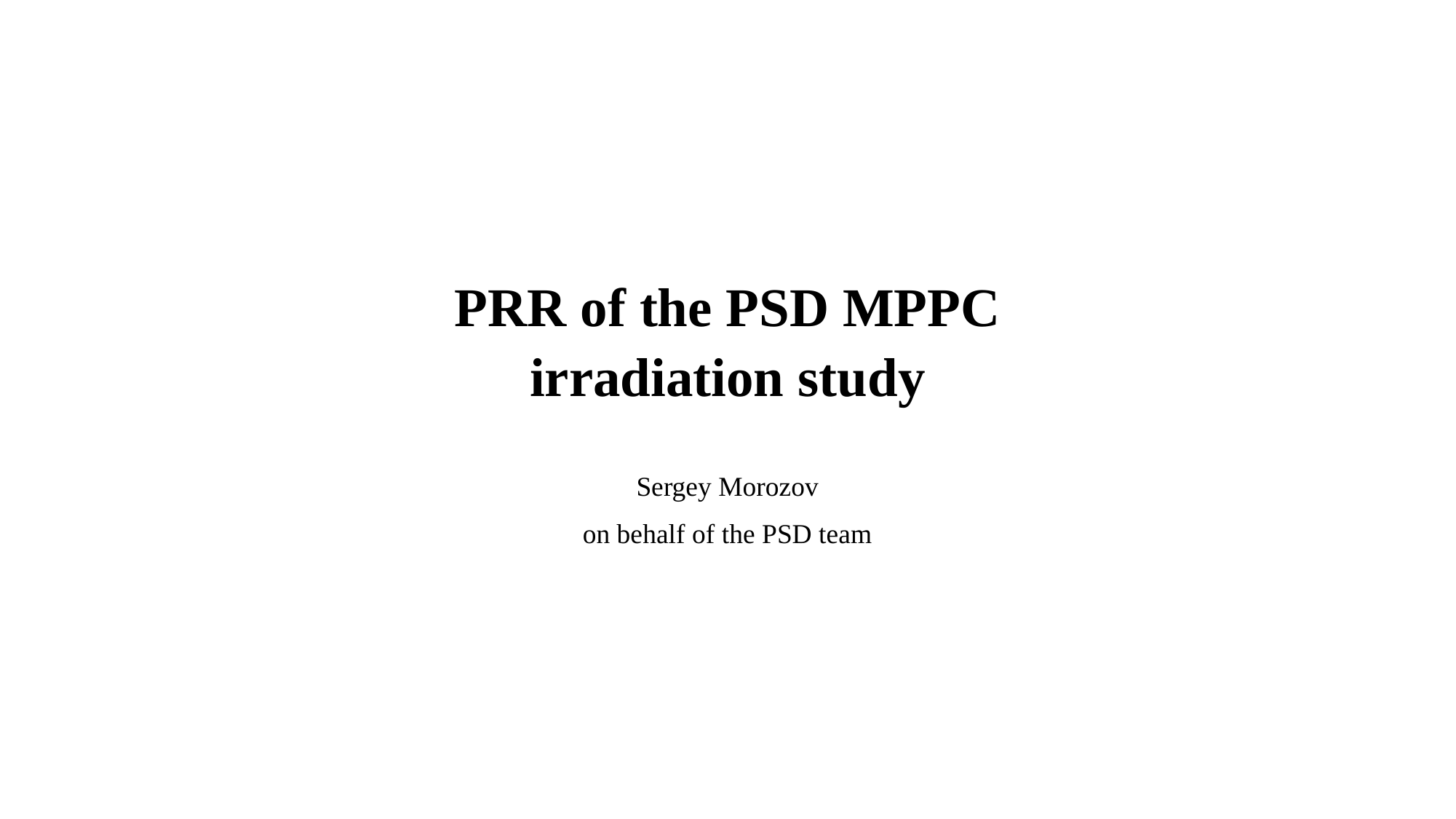

PRR of the PSD MPPC irradiation study

Sergey Morozov
on behalf of the PSD team